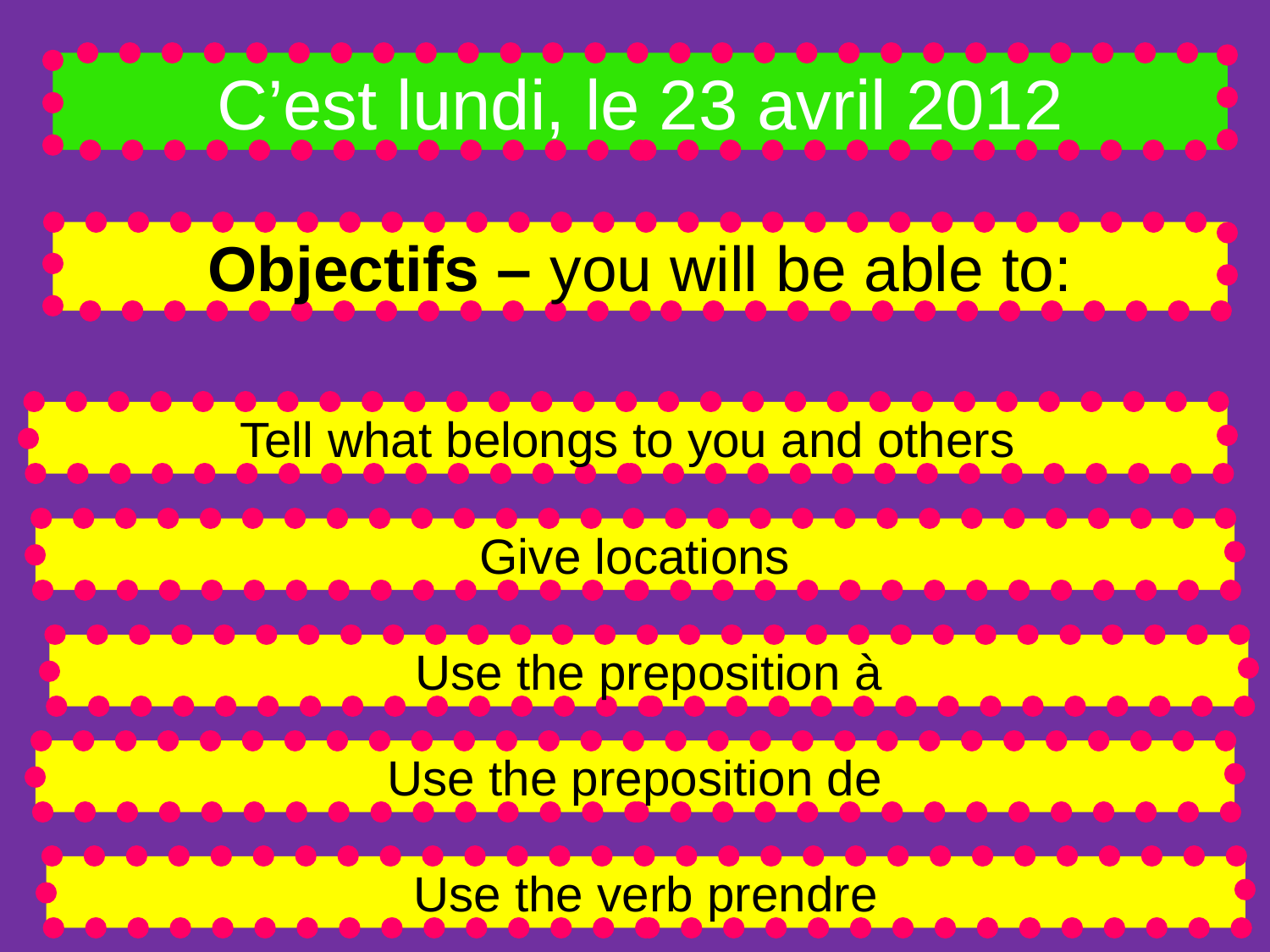

C’est lundi, le 23 avril 2012
Objectifs – you will be able to:
Tell what belongs to you and others
Give locations
Use the preposition à
Use the preposition de
Use the verb prendre